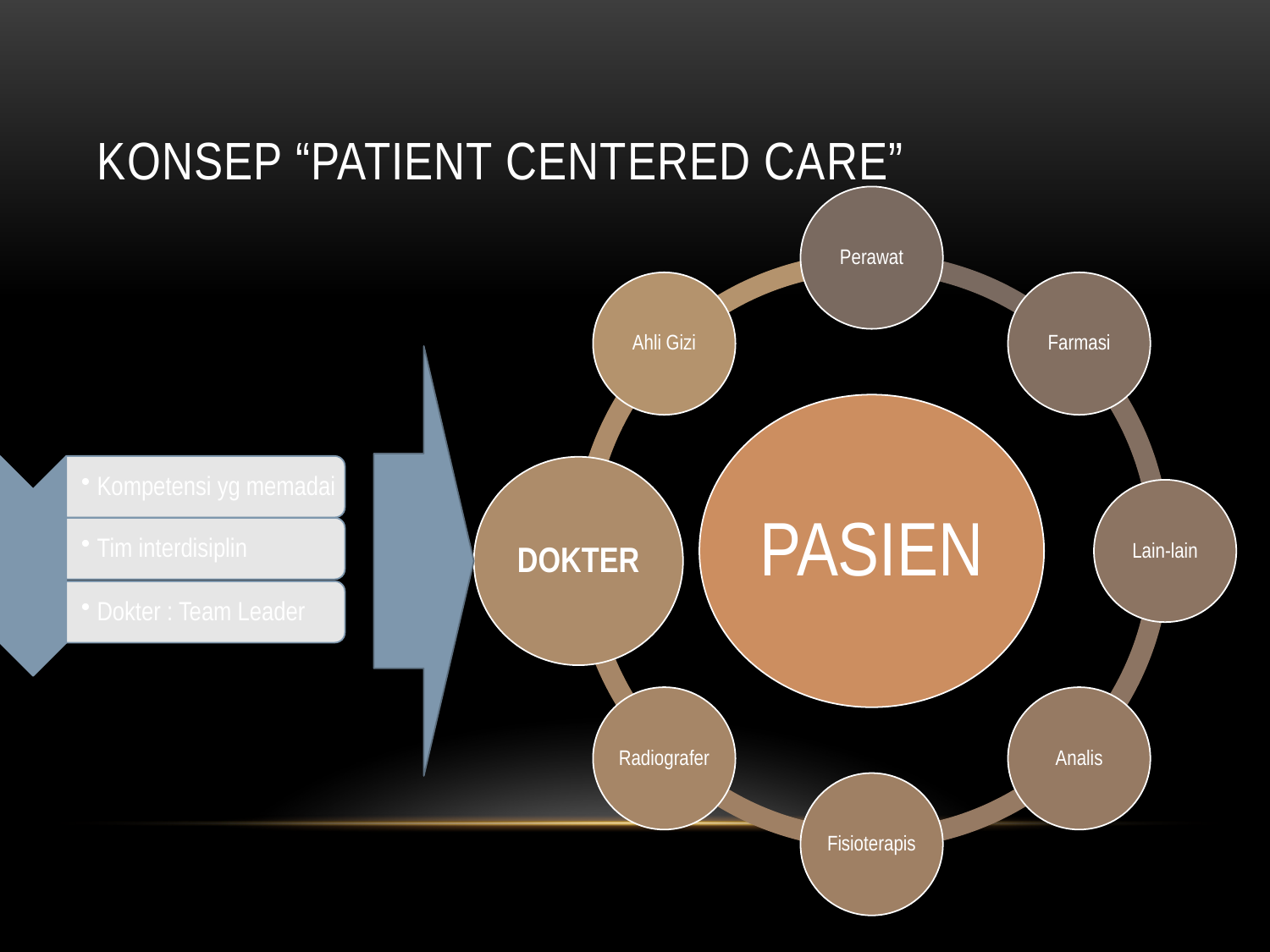

# Konsep “Patient Centered Care”
PASIEN
Perawat
Farmasi
Lain-lain
Analis
Fisioterapis
Radiografer
DOKTER
Ahli Gizi

Kompetensi yg memadai

Tim interdisiplin

Dokter : Team Leader